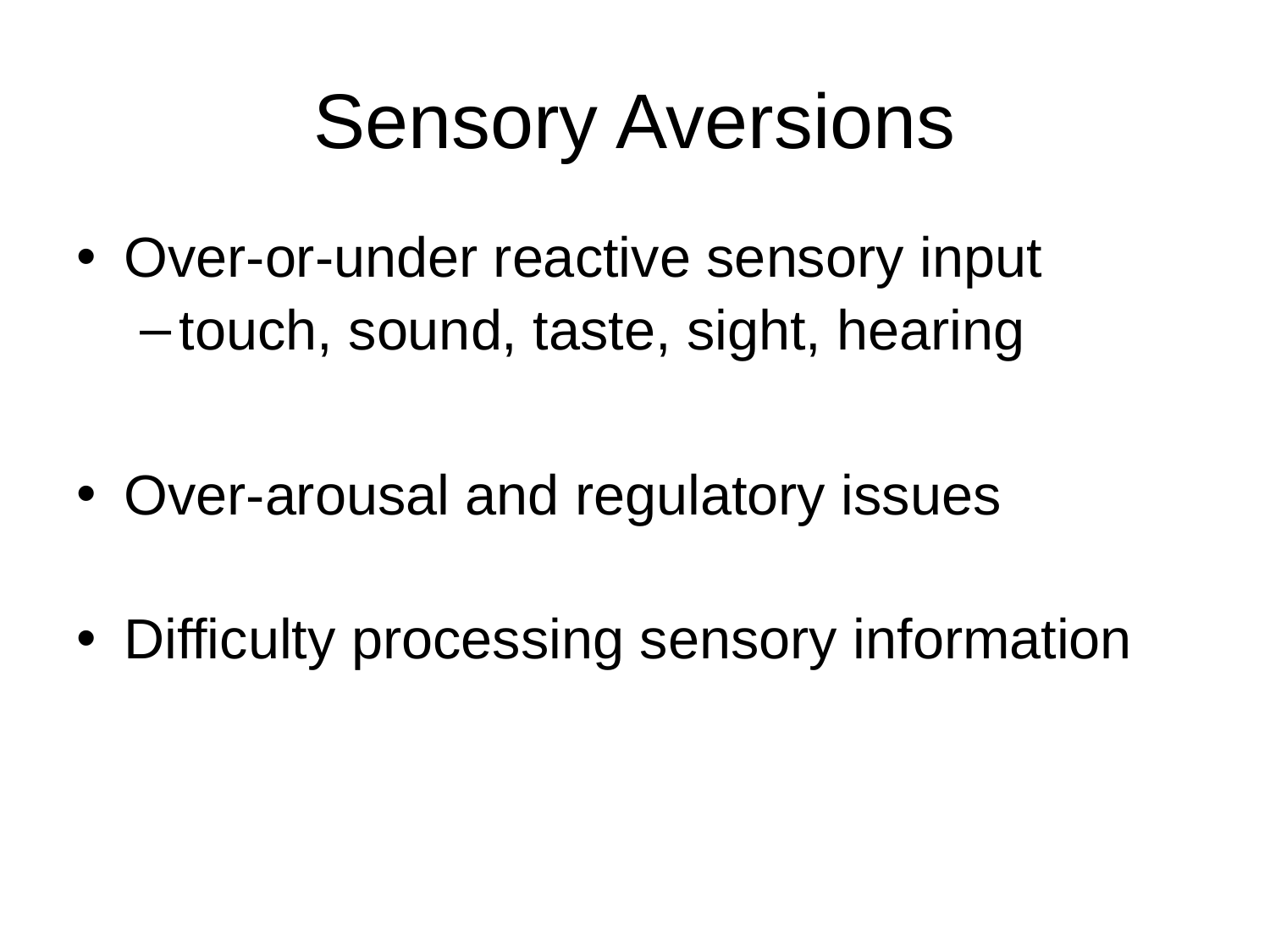

# Sensory Aversions
Over-or-under reactive sensory input
touch, sound, taste, sight, hearing

Over-arousal and regulatory issues

Difficulty processing sensory information